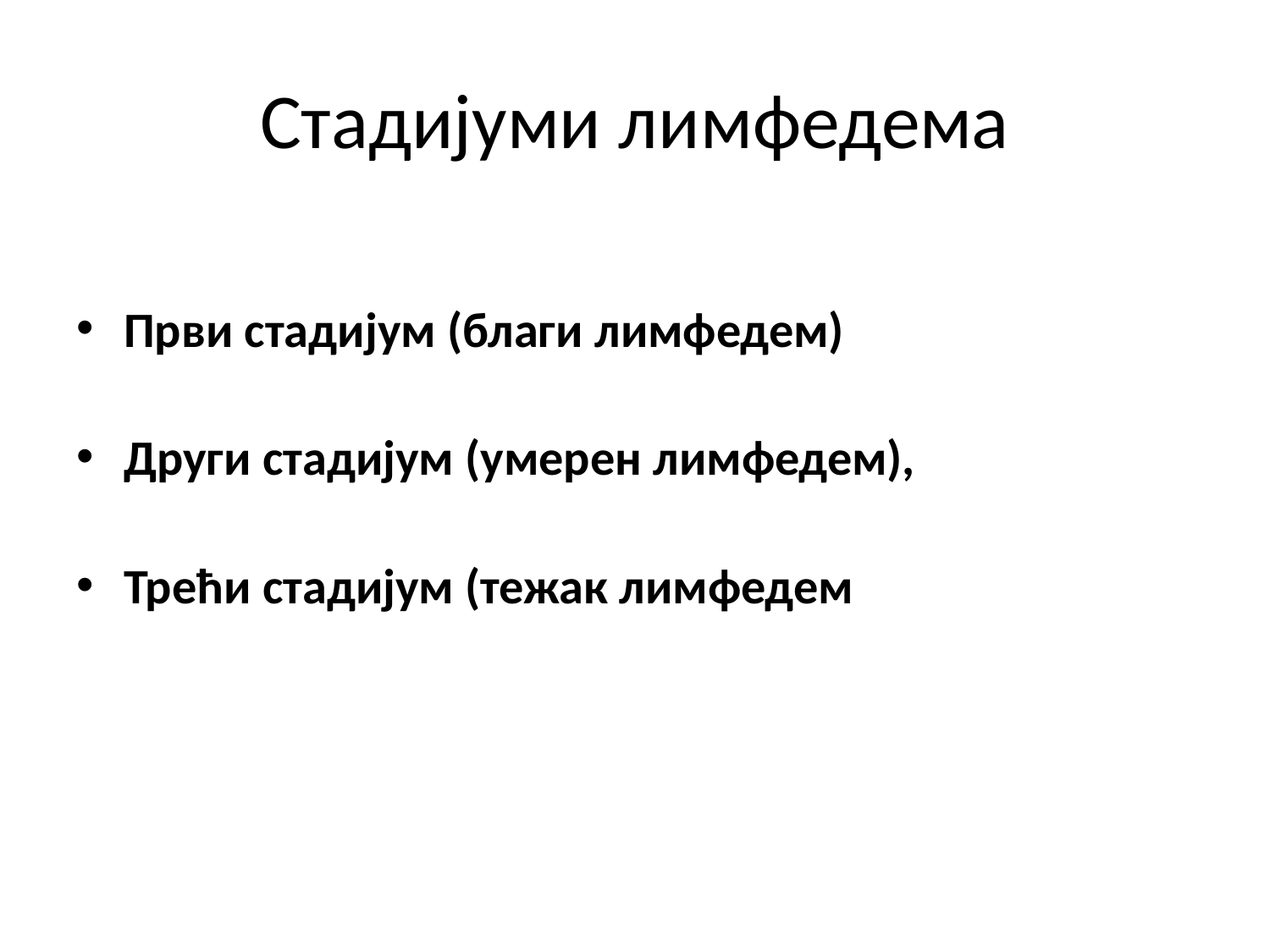

# Стадијуми лимфедема

Први стадијум (благи лимфедем)
Други стадијум (умерен лимфедем),
Трећи стадијум (тежак лимфедем